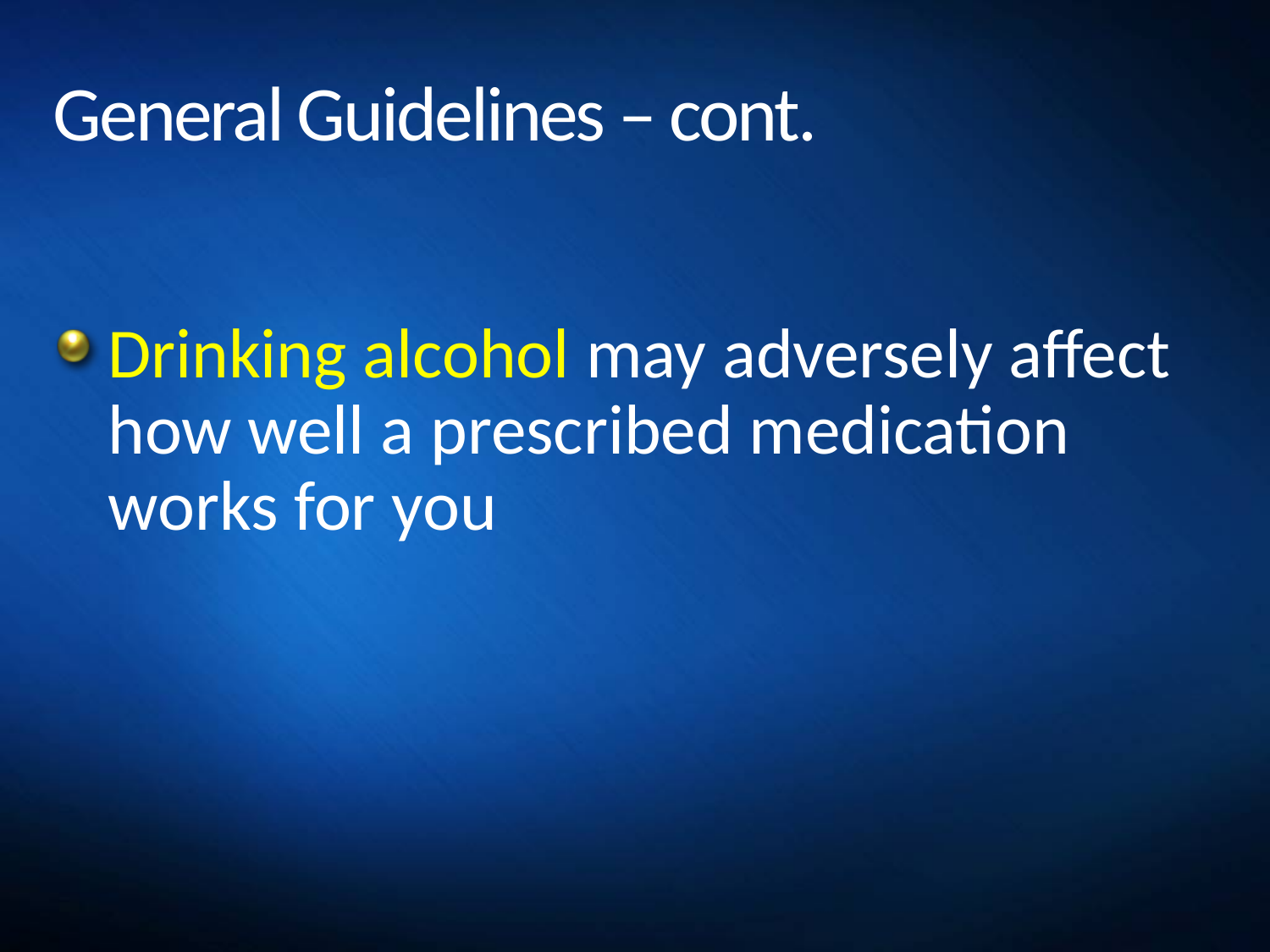

# General Guidelines – cont.
Drinking alcohol may adversely affect how well a prescribed medication works for you